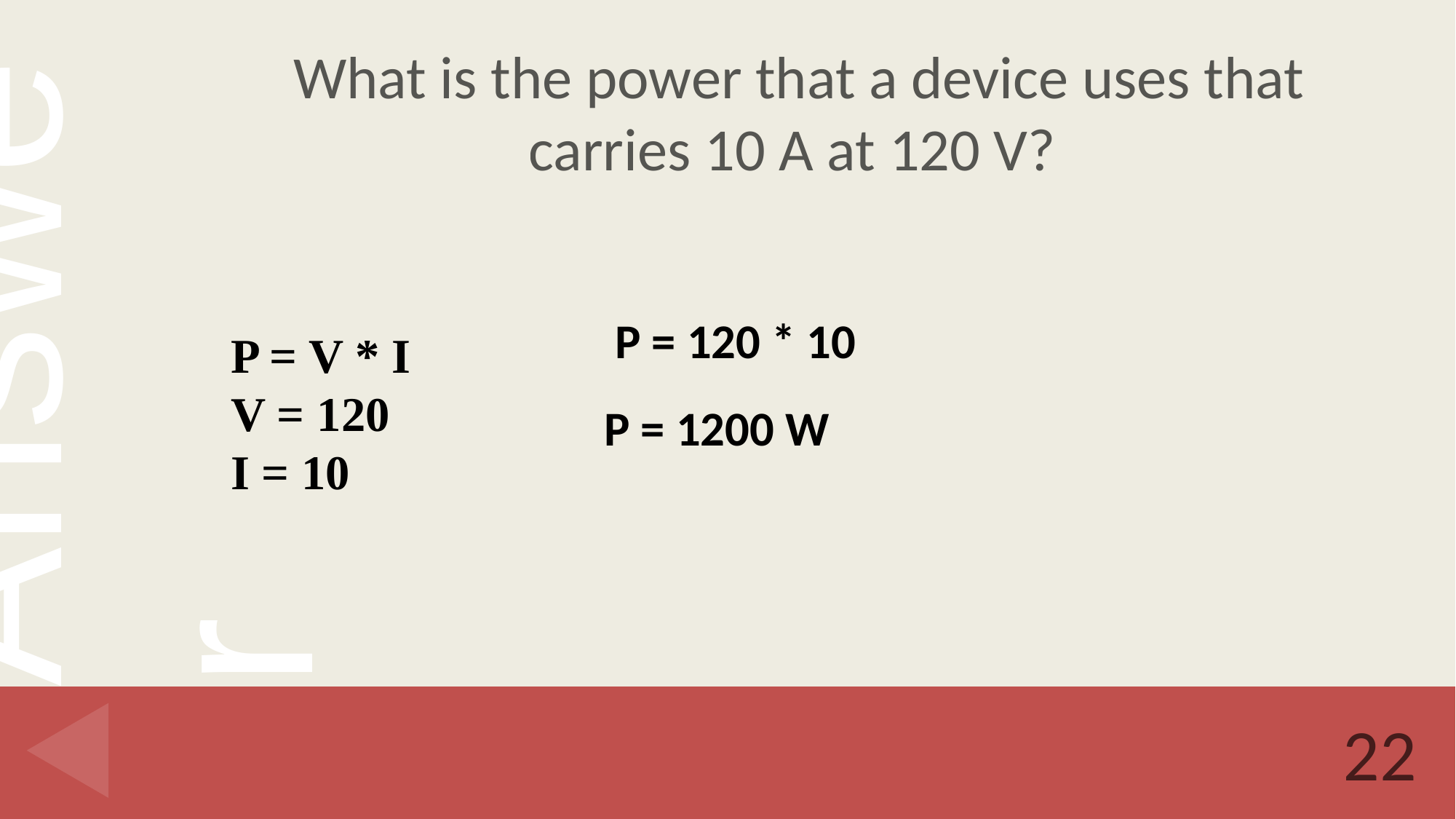

# What is the power that a device uses that carries 10 A at 120 V?
P = V * I
V = 120
I = 10
 P = 120 * 10
P = 1200 W
22